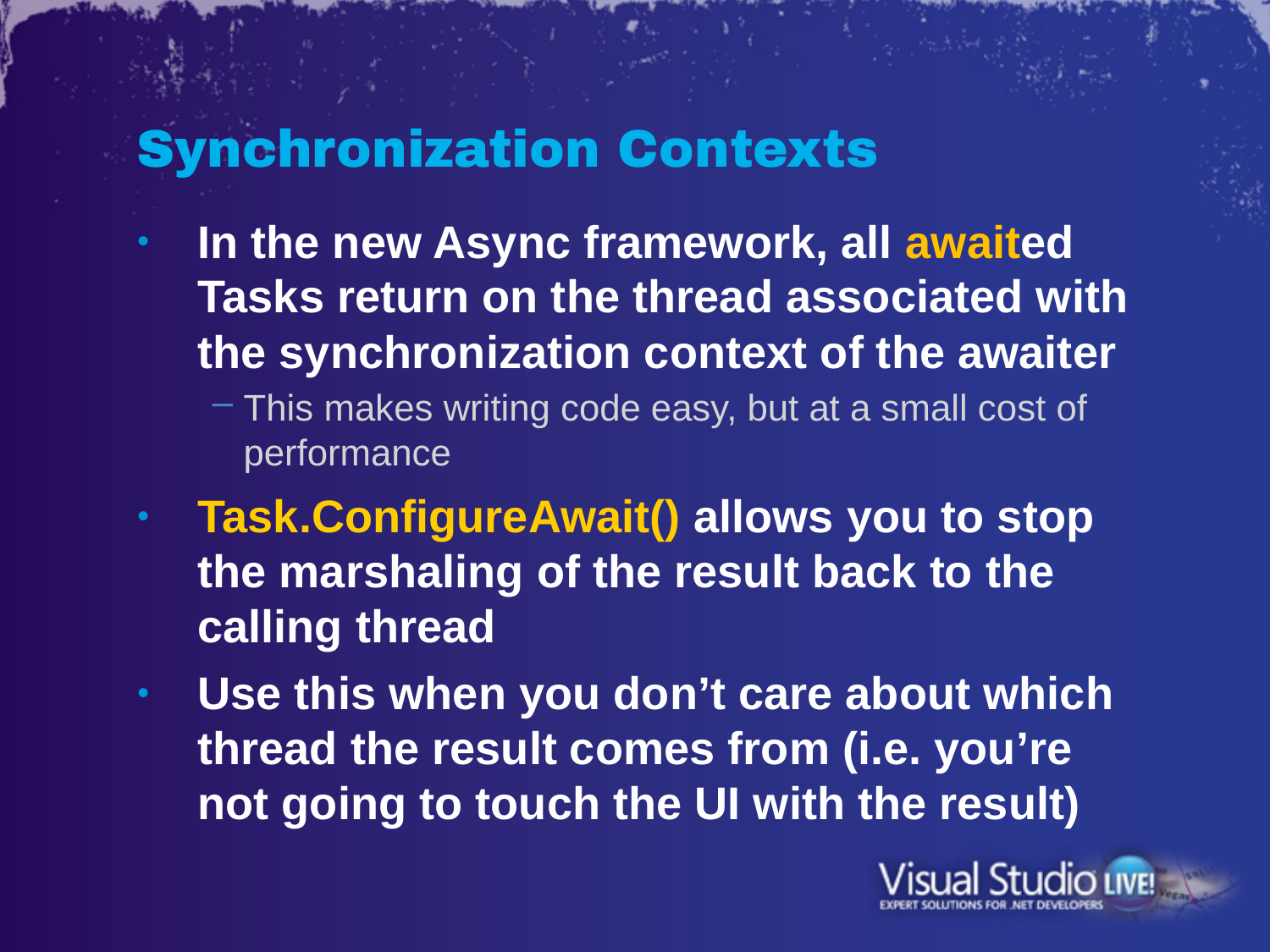

# Synchronization Contexts
In the new Async framework, all awaited Tasks return on the thread associated with the synchronization context of the awaiter
This makes writing code easy, but at a small cost of performance
Task.ConfigureAwait() allows you to stop the marshaling of the result back to the calling thread
Use this when you don’t care about which thread the result comes from (i.e. you’re not going to touch the UI with the result)